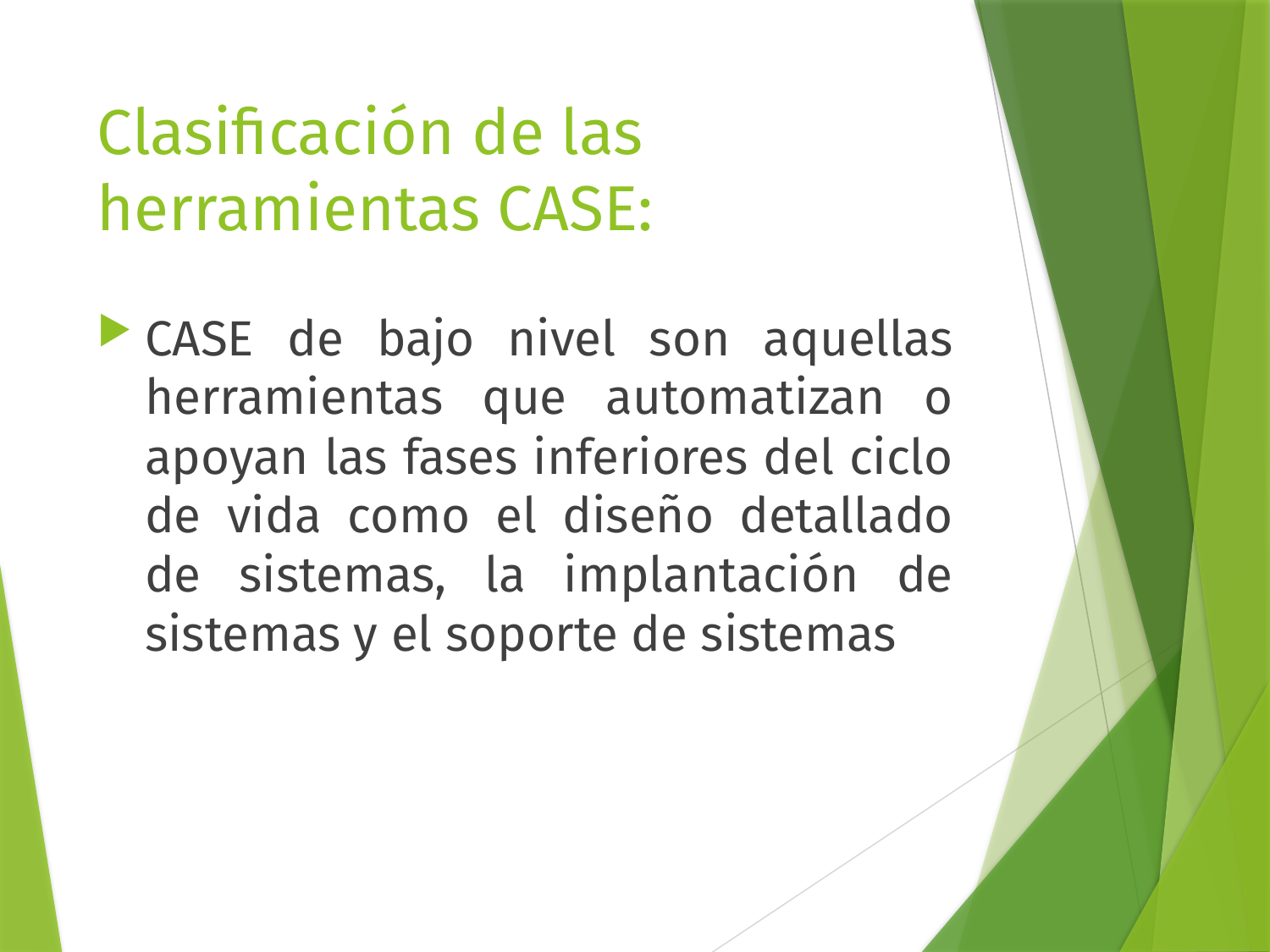

# Clasificación de las herramientas CASE:
CASE de bajo nivel son aquellas herramientas que automatizan o apoyan las fases inferiores del ciclo de vida como el diseño detallado de sistemas, la implantación de sistemas y el soporte de sistemas